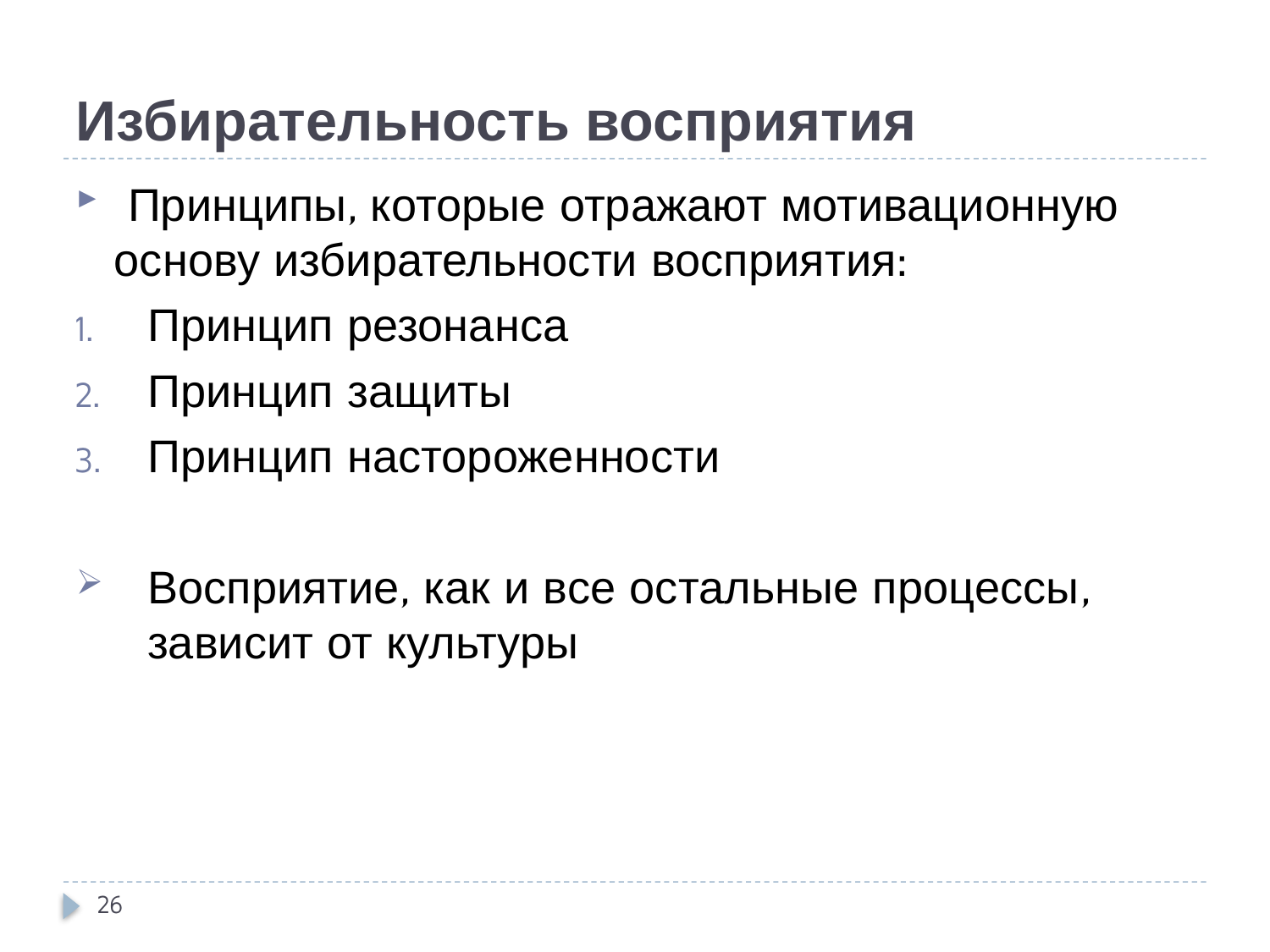

# Избирательность восприятия
 Принципы, которые отражают мотивационную основу избирательности восприятия:
Принцип резонанса
Принцип защиты
Принцип настороженности

Восприятие, как и все остальные процессы, зависит от культуры
26